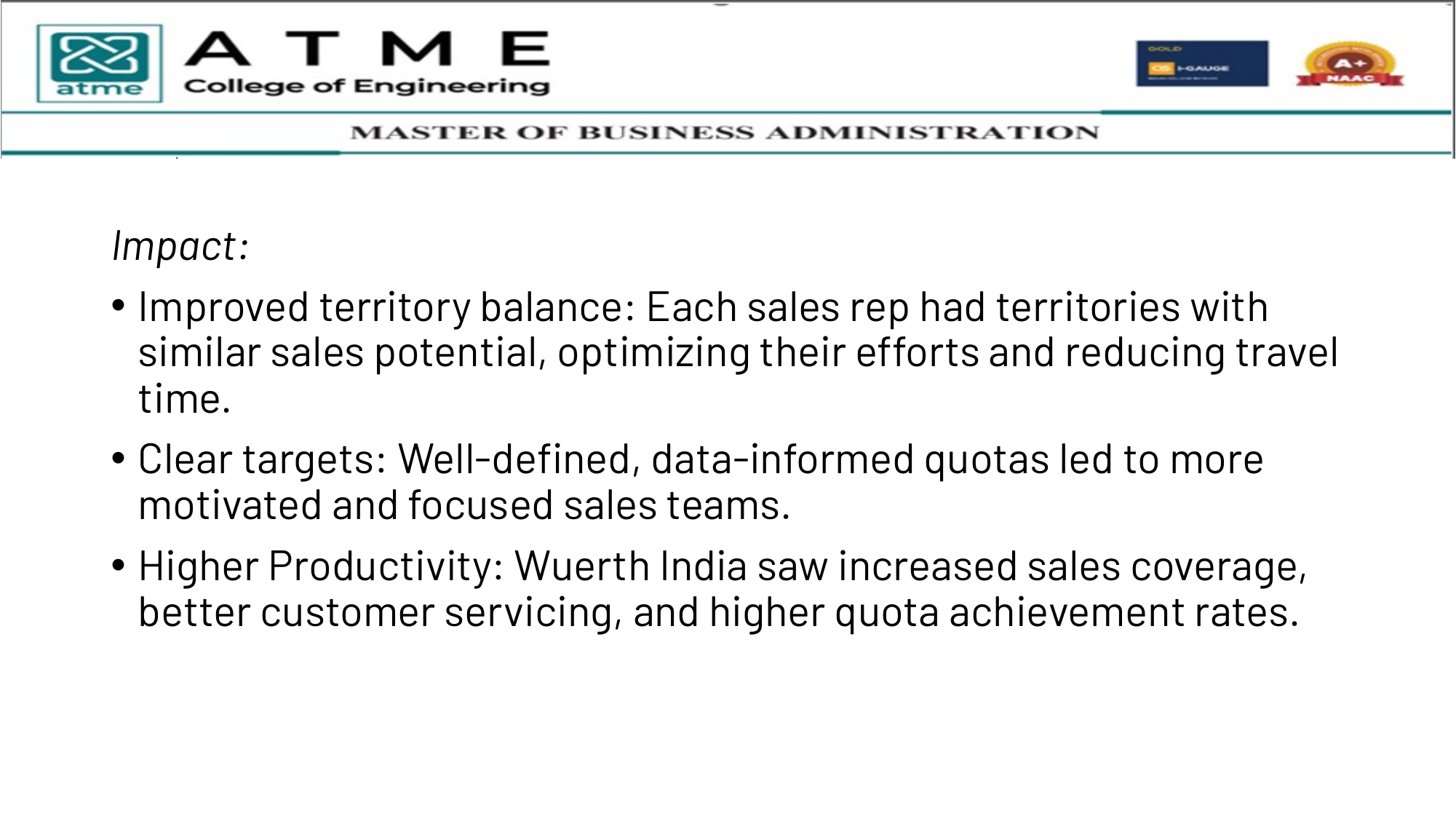

Impact:
Improved territory balance: Each sales rep had territories with similar sales potential, optimizing their efforts and reducing travel time.
Clear targets: Well-defined, data-informed quotas led to more motivated and focused sales teams.
Higher Productivity: Wuerth India saw increased sales coverage, better customer servicing, and higher quota achievement rates.